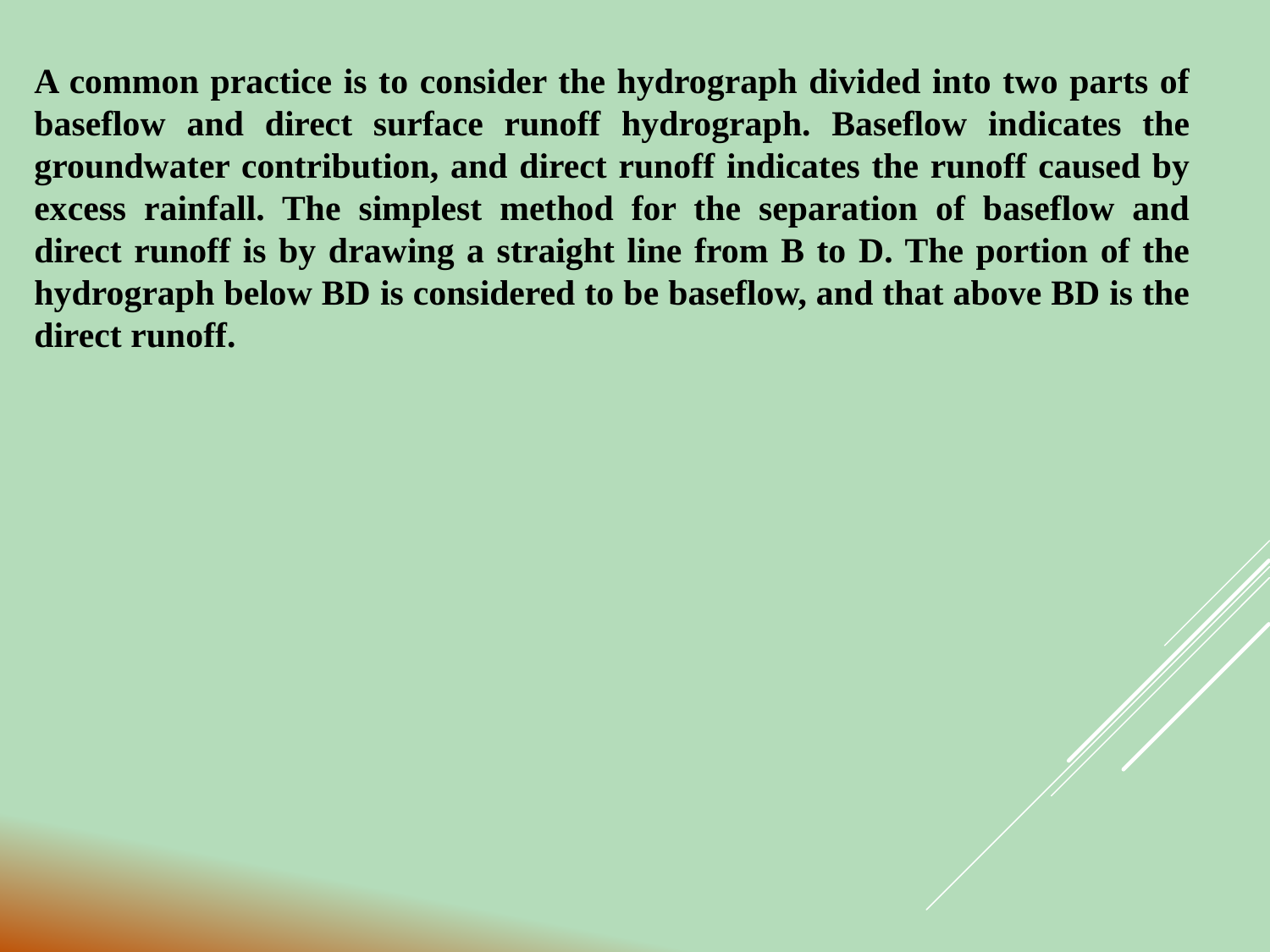

A common practice is to consider the hydrograph divided into two parts of baseflow and direct surface runoff hydrograph. Baseflow indicates the groundwater contribution, and direct runoff indicates the runoff caused by excess rainfall. The simplest method for the separation of baseflow and direct runoff is by drawing a straight line from B to D. The portion of the hydrograph below BD is considered to be baseflow, and that above BD is the direct runoff.